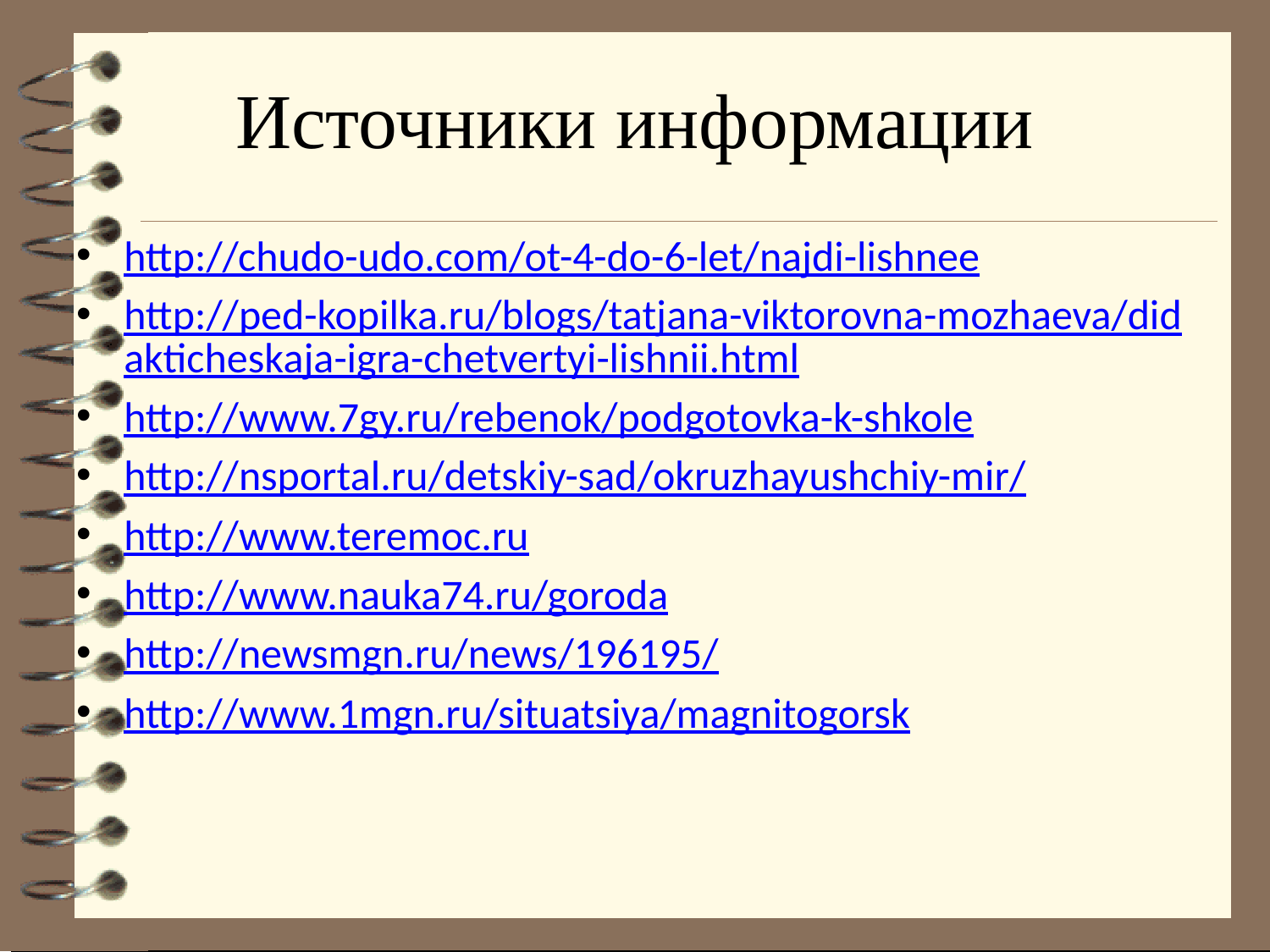

# Источники информации
http://chudo-udo.com/ot-4-do-6-let/najdi-lishnee
http://ped-kopilka.ru/blogs/tatjana-viktorovna-mozhaeva/didakticheskaja-igra-chetvertyi-lishnii.html
http://www.7gy.ru/rebenok/podgotovka-k-shkole
http://nsportal.ru/detskiy-sad/okruzhayushchiy-mir/
http://www.teremoc.ru
http://www.nauka74.ru/goroda
http://newsmgn.ru/news/196195/
http://www.1mgn.ru/situatsiya/magnitogorsk